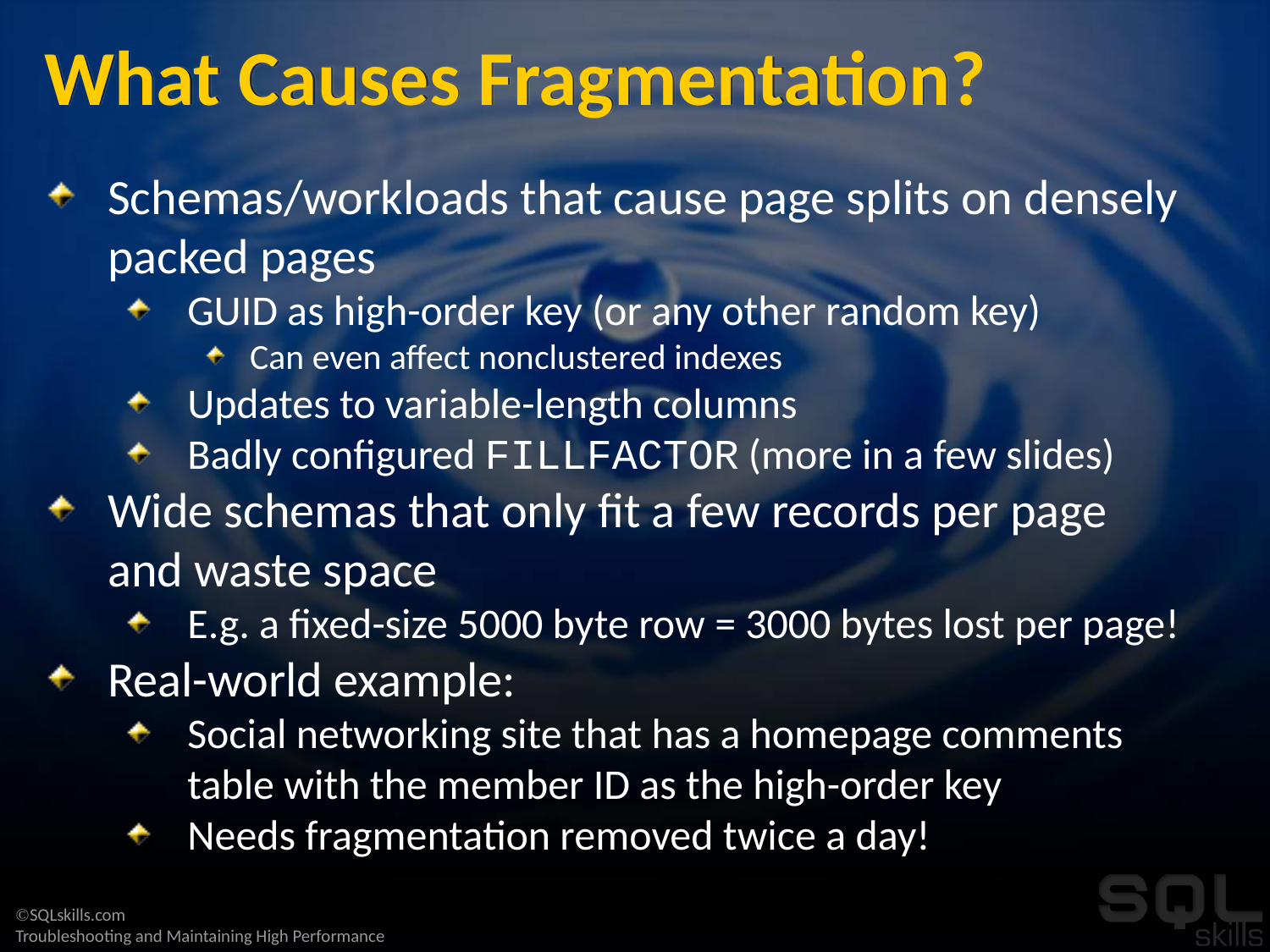

# What Causes Fragmentation?
Schemas/workloads that cause page splits on densely packed pages
GUID as high-order key (or any other random key)
Can even affect nonclustered indexes
Updates to variable-length columns
Badly configured FILLFACTOR (more in a few slides)
Wide schemas that only fit a few records per page and waste space
E.g. a fixed-size 5000 byte row = 3000 bytes lost per page!
Real-world example:
Social networking site that has a homepage comments table with the member ID as the high-order key
Needs fragmentation removed twice a day!